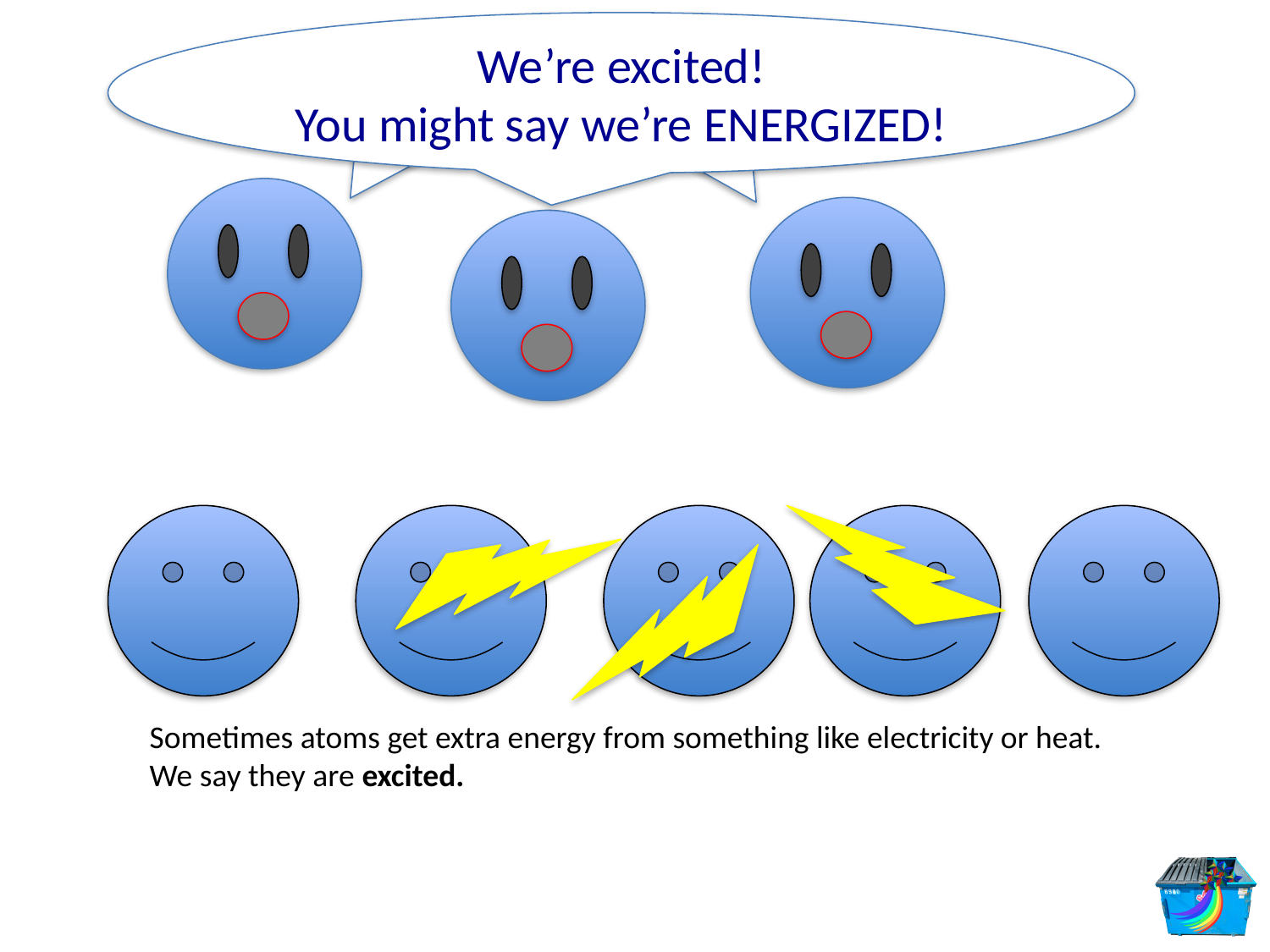

We’re excited!
You might say we’re ENERGIZED!

Sometimes atoms get extra energy from something like electricity or heat. We say they are excited.